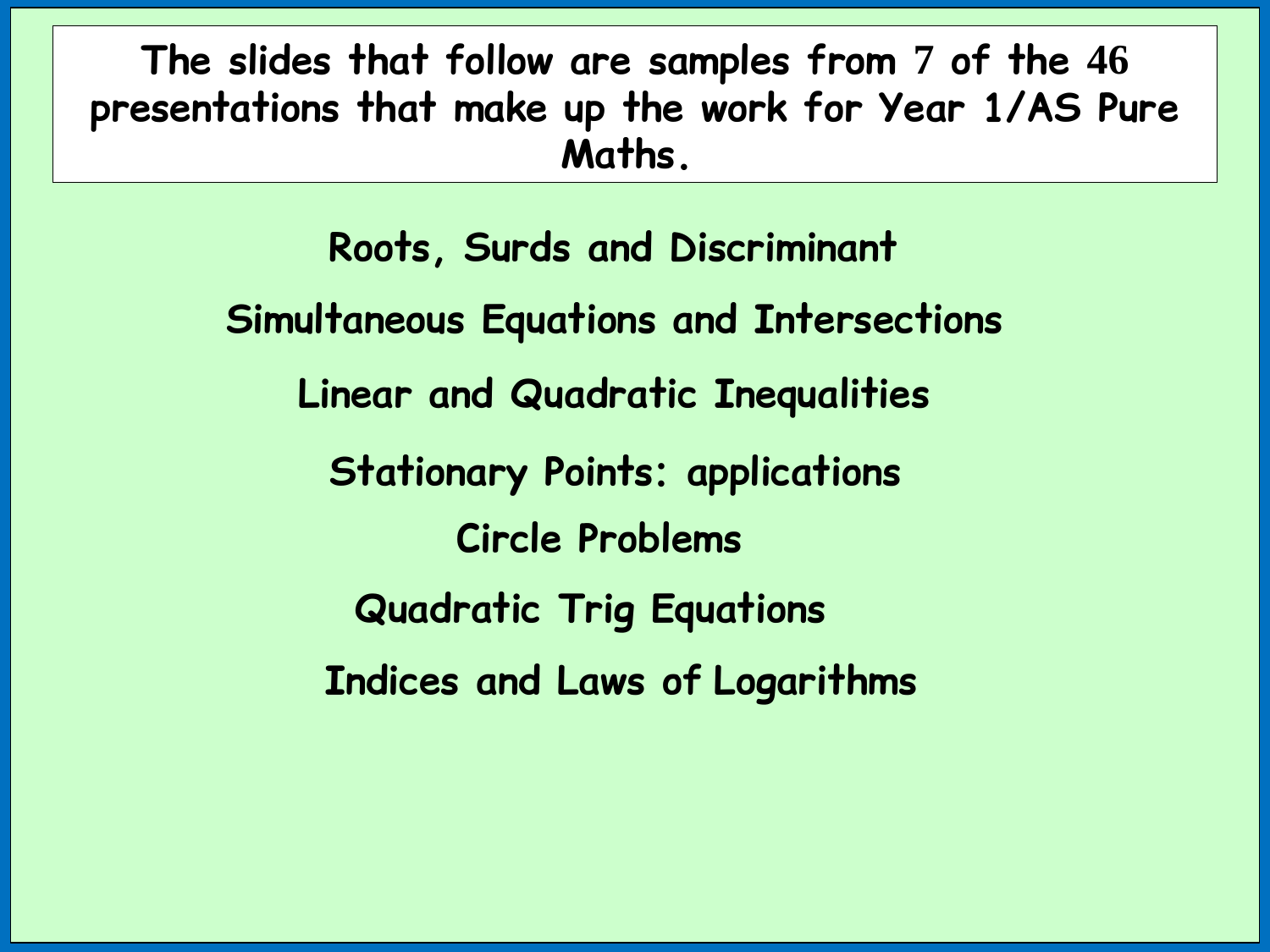

The slides that follow are samples from 7 of the 46 presentations that make up the work for Year 1/AS Pure Maths.
Roots, Surds and Discriminant
Simultaneous Equations and Intersections
Linear and Quadratic Inequalities
Stationary Points: applications
Circle Problems
Quadratic Trig Equations
Indices and Laws of Logarithms